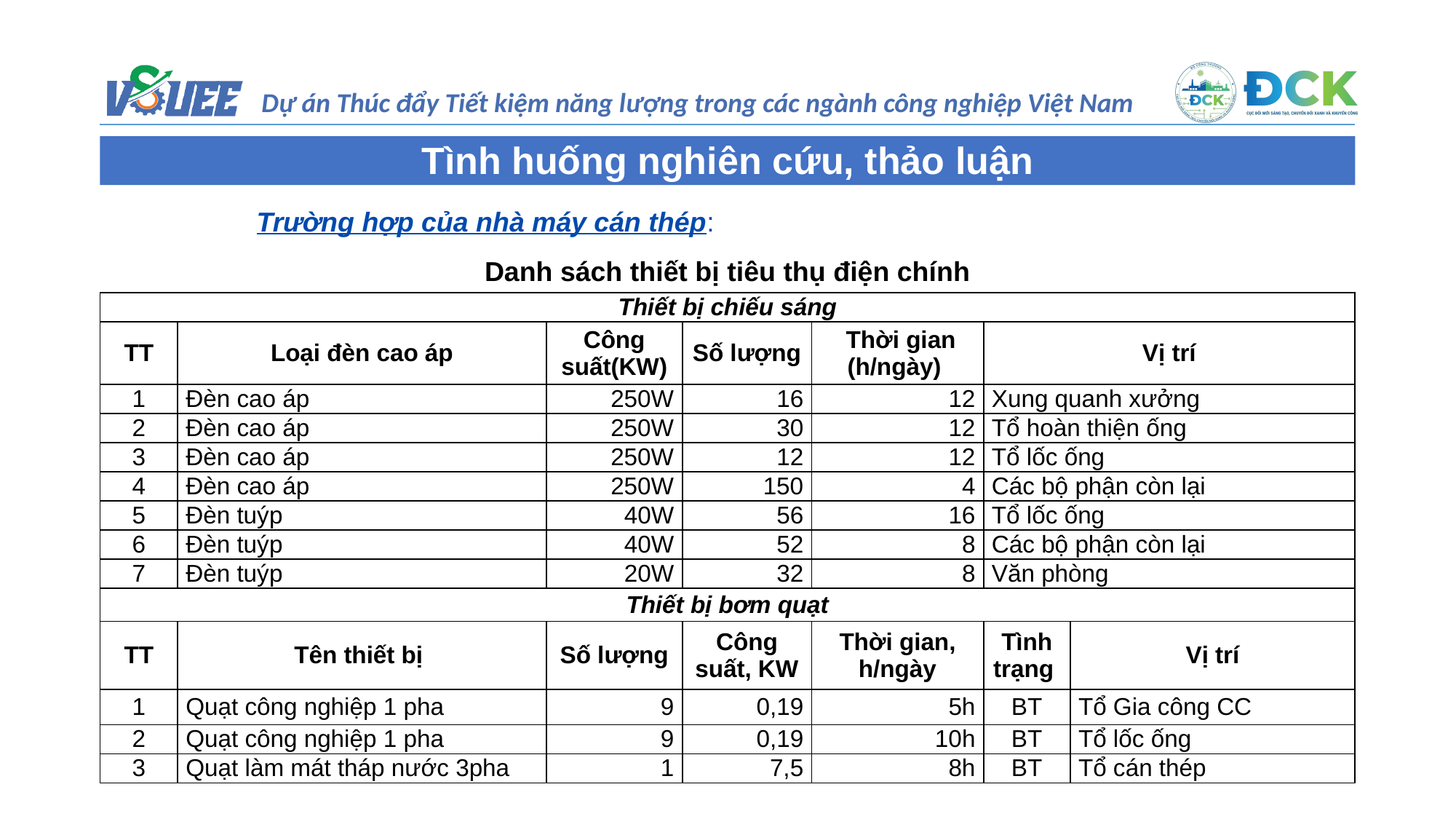

Tình huống nghiên cứu, thảo luận
Trường hợp của nhà máy cán thép:
Danh sách thiết bị tiêu thụ điện chính
| Thiết bị chiếu sáng |  |  |  |  |  |  |
| --- | --- | --- | --- | --- | --- | --- |
| TT | Loại đèn cao áp | Công suất(KW) | Số lượng | Thời gian (h/ngày) | Vị trí |  |
| 1 | Đèn cao áp | 250W | 16 | 12 | Xung quanh xưởng |  |
| 2 | Đèn cao áp | 250W | 30 | 12 | Tổ hoàn thiện ống |  |
| 3 | Đèn cao áp | 250W | 12 | 12 | Tổ lốc ống |  |
| 4 | Đèn cao áp | 250W | 150 | 4 | Các bộ phận còn lại |  |
| 5 | Đèn tuýp | 40W | 56 | 16 | Tổ lốc ống |  |
| 6 | Đèn tuýp | 40W | 52 | 8 | Các bộ phận còn lại |  |
| 7 | Đèn tuýp | 20W | 32 | 8 | Văn phòng |  |
| Thiết bị bơm quạt |  |  |  |  |  |  |
| TT | Tên thiết bị | Số lượng | Công suất, KW | Thời gian, h/ngày | Tình trạng | Vị trí |
| 1 | Quạt công nghiệp 1 pha | 9 | 0,19 | 5h | BT | Tổ Gia công CC |
| 2 | Quạt công nghiệp 1 pha | 9 | 0,19 | 10h | BT | Tổ lốc ống |
| 3 | Quạt làm mát tháp nước 3pha | 1 | 7,5 | 8h | BT | Tổ cán thép |